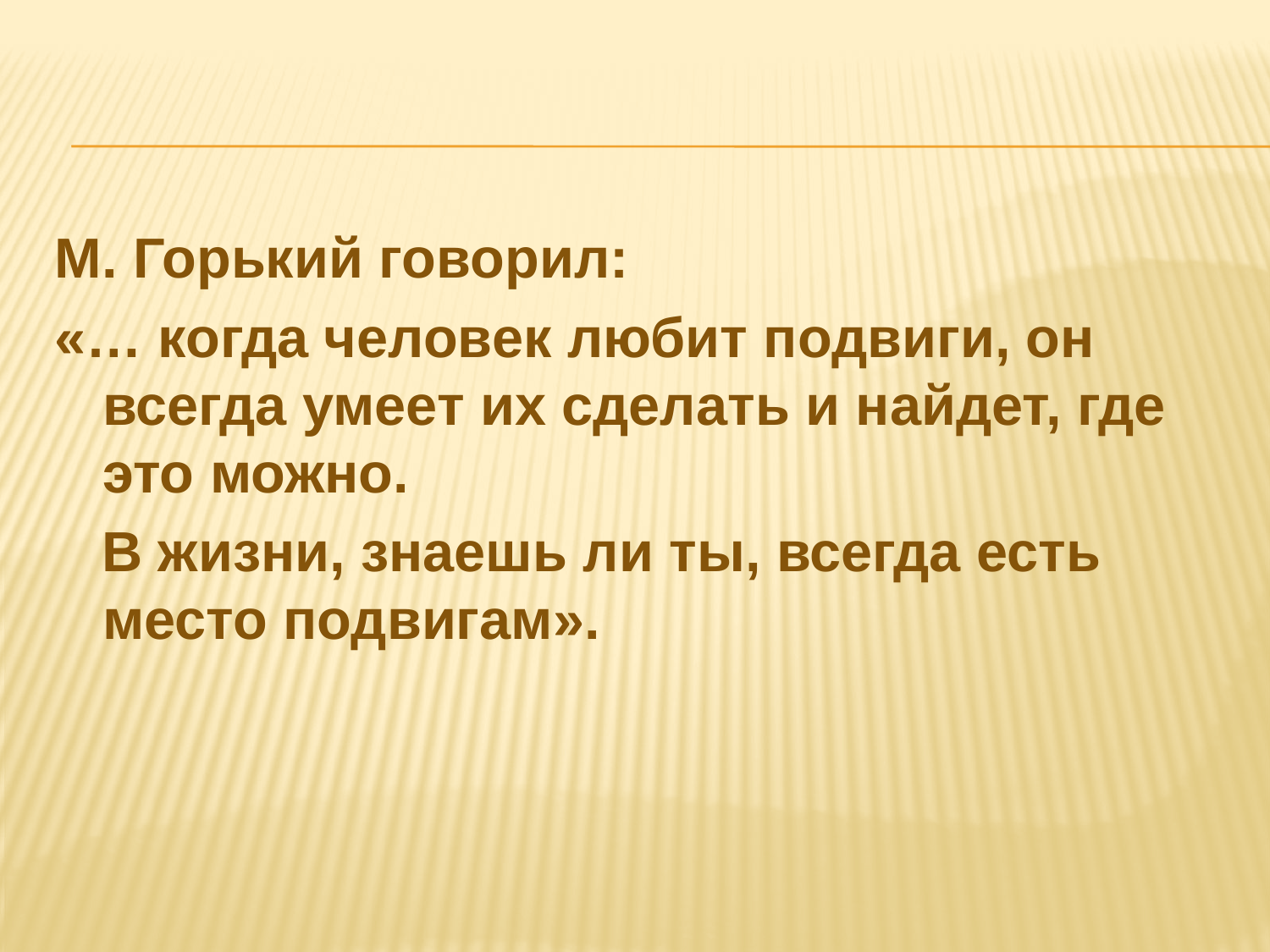

М. Горький говорил:
«… когда человек любит подвиги, он всегда умеет их сделать и найдет, где это можно.
   В жизни, знаешь ли ты, всегда есть место подвигам».